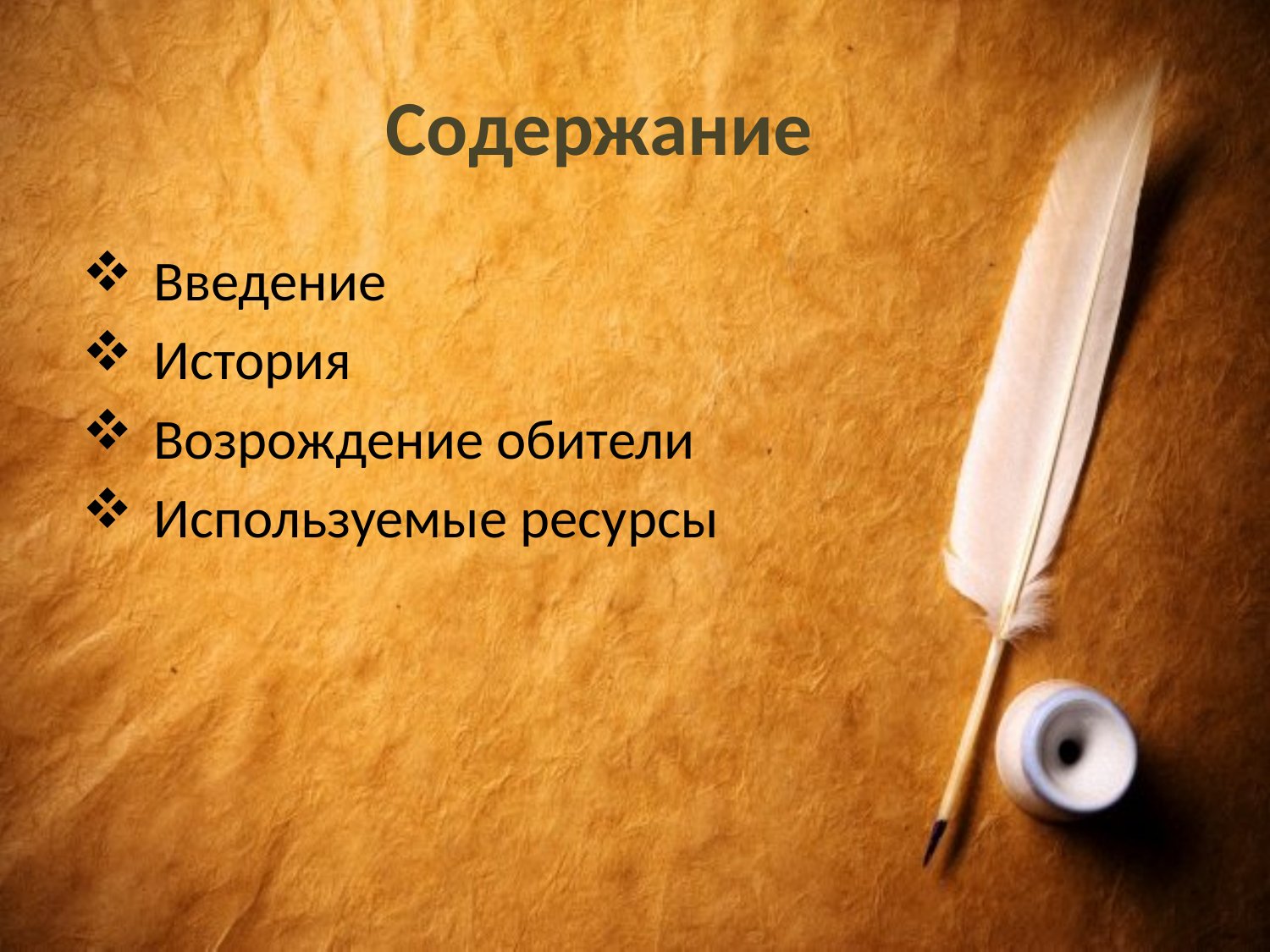

# Содержание
Введение
История
Возрождение обители
Используемые ресурсы